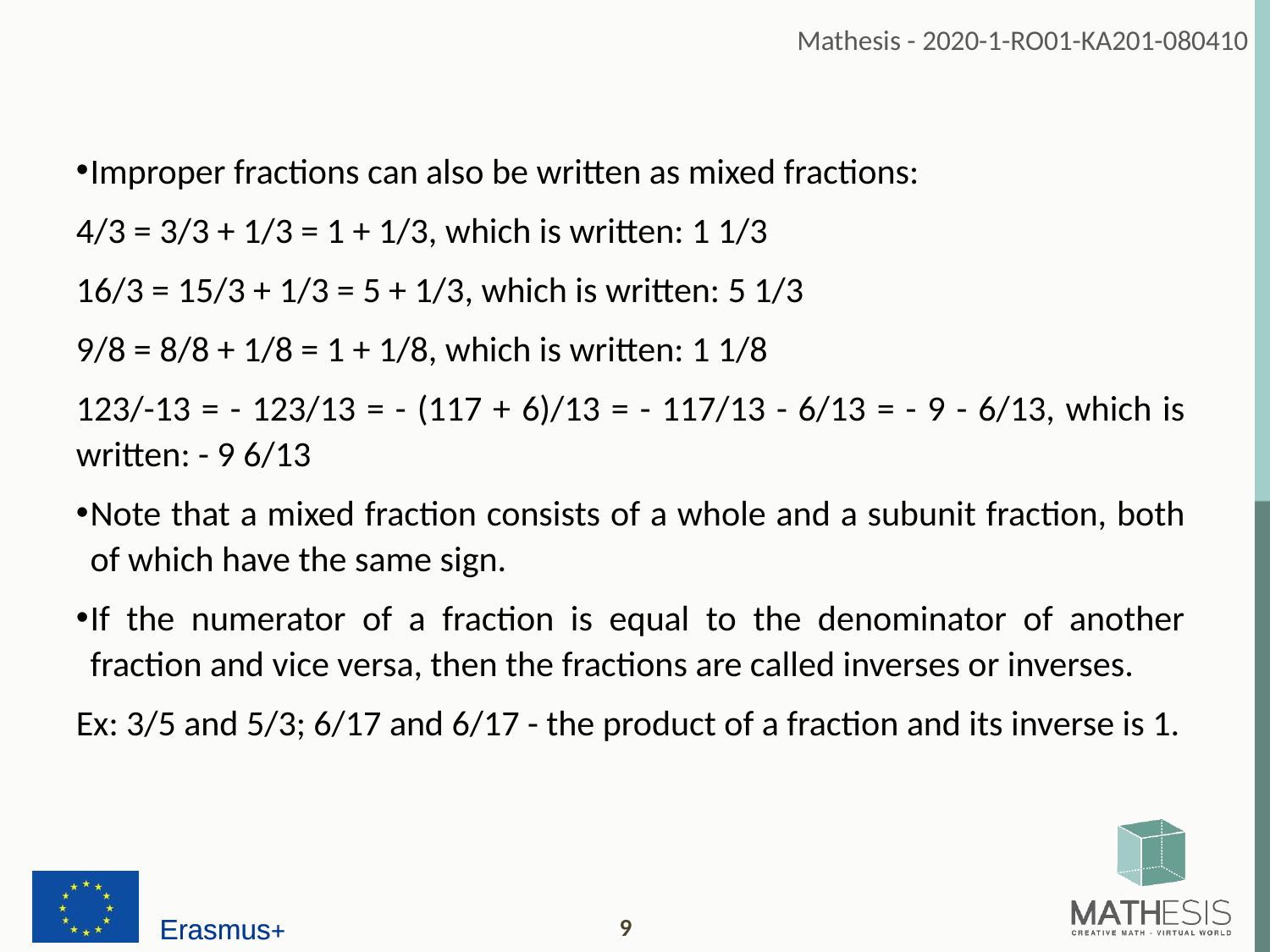

Improper fractions can also be written as mixed fractions:
4/3 = 3/3 + 1/3 = 1 + 1/3, which is written: 1 1/3
16/3 = 15/3 + 1/3 = 5 + 1/3, which is written: 5 1/3
9/8 = 8/8 + 1/8 = 1 + 1/8, which is written: 1 1/8
123/-13 = - 123/13 = - (117 + 6)/13 = - 117/13 - 6/13 = - 9 - 6/13, which is written: - 9 6/13
Note that a mixed fraction consists of a whole and a subunit fraction, both of which have the same sign.
If the numerator of a fraction is equal to the denominator of another fraction and vice versa, then the fractions are called inverses or inverses.
Ex: 3/5 and 5/3; 6/17 and 6/17 - the product of a fraction and its inverse is 1.